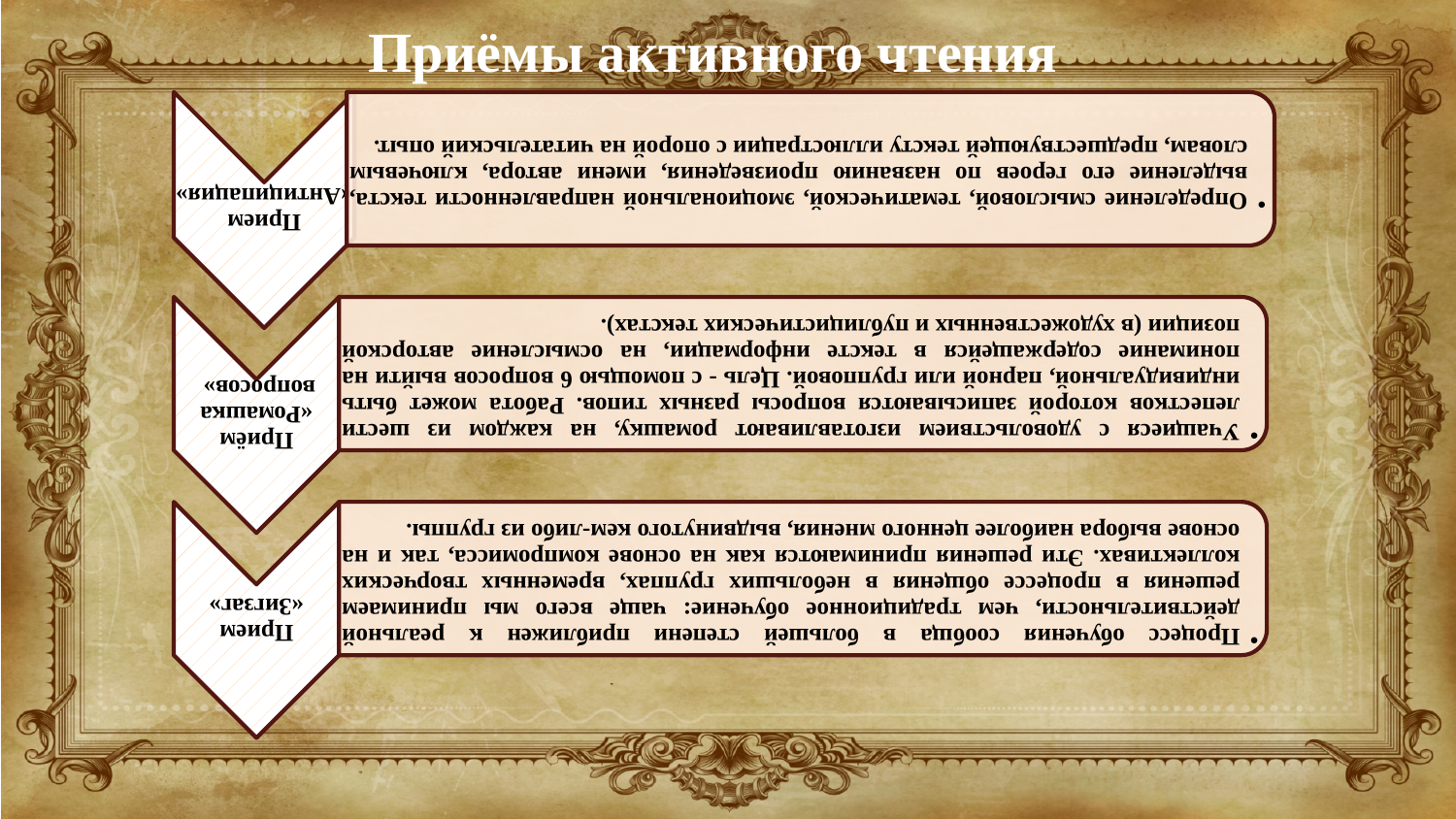

Приёмы активного чтения
Прием «Антиципация»
Определение смысловой, тематической, эмоциональной направленности текста, выделение его героев по названию произведения, имени автора, ключевым словам, предшествующей тексту иллюстрации с опорой на читательский опыт.
Приём «Ромашка вопросов»
Учащиеся с удовольствием изготавливают ромашку, на каждом из шести лепестков которой записываются вопросы разных типов. Работа может быть индивидуальной, парной или групповой. Цель - с помощью 6 вопросов выйти на понимание содержащейся в тексте информации, на осмысление авторской позиции (в художественных и публицистических текстах).
Прием «Зигзаг»
Процесс обучения сообща в большей степени приближен к реальной действительности, чем традиционное обучение: чаще всего мы принимаем решения в процессе общения в небольших группах, временных творческих коллективах. Эти решения принимаются как на основе компромисса, так и на основе выбора наиболее ценного мнения, выдвинутого кем-либо из группы.